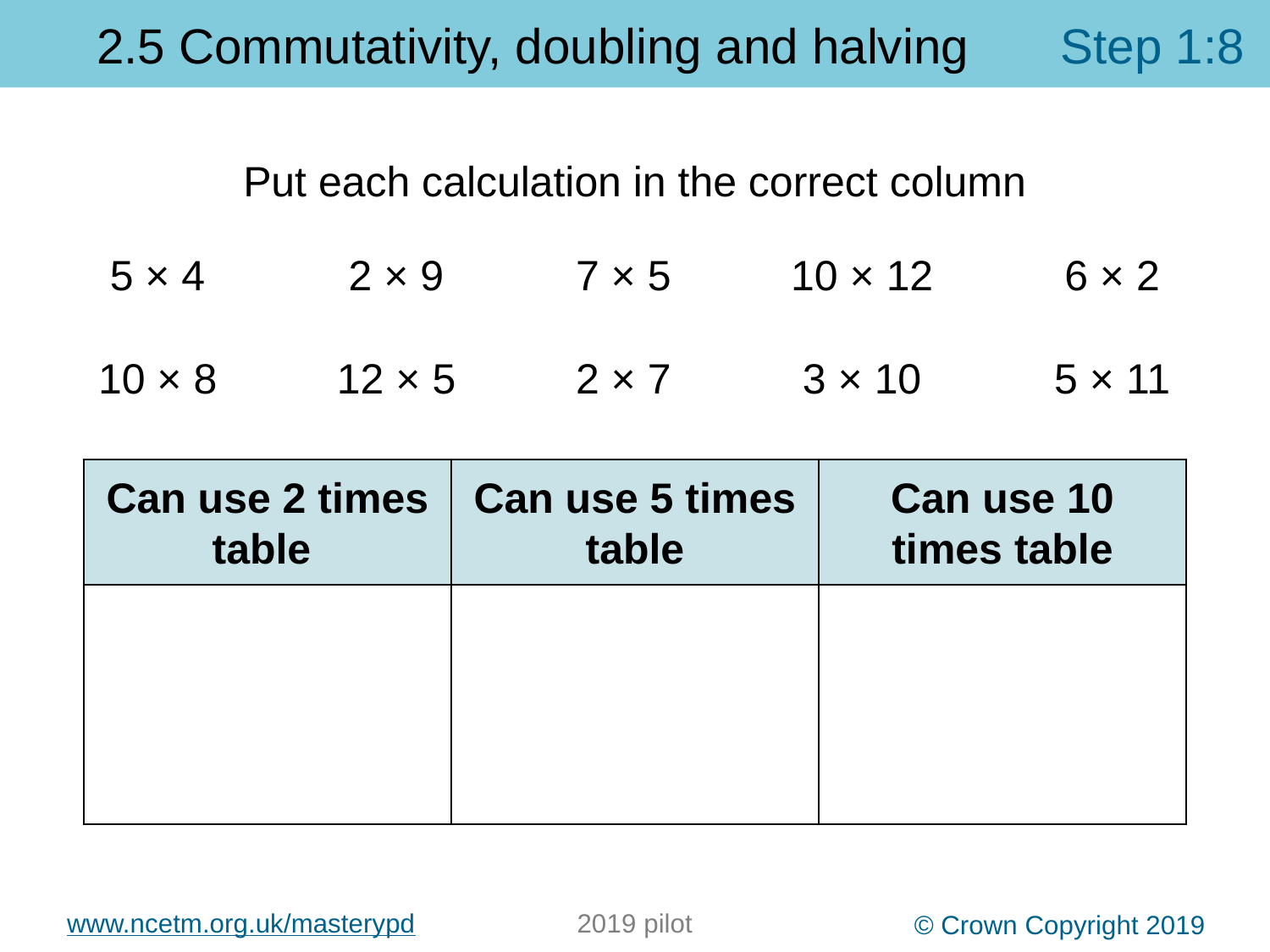

2.5 Commutativity, doubling and halving	  Step 1:8
Put each calculation in the correct column
5 × 4
2 × 9
7 × 5
10 × 12
6 × 2
10 × 8
12 × 5
2 × 7
3 × 10
5 × 11
| Can use 2 times table | Can use 5 times table | Can use 10 times table |
| --- | --- | --- |
|  |  |  |